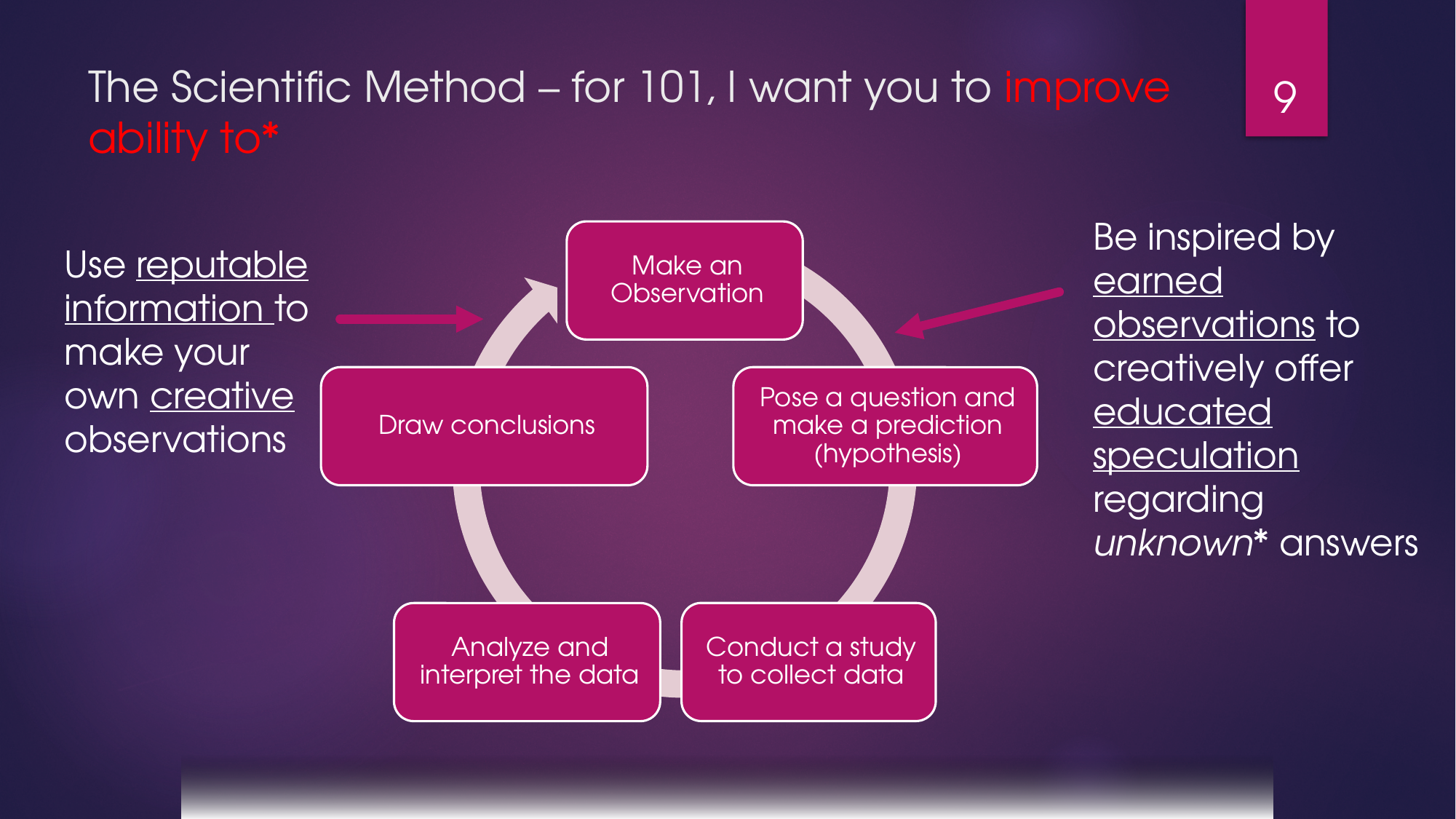

9
# The Scientific Method – for 101, I want you to improve ability to*
Be inspired by earned observations to creatively offer educated speculation regarding unknown* answers
Make an Observation
Pose a question and make a prediction (hypothesis)
Conduct a study to collect data
Analyze and interpret the data
Draw conclusions
Use reputable information to make your own creative observations